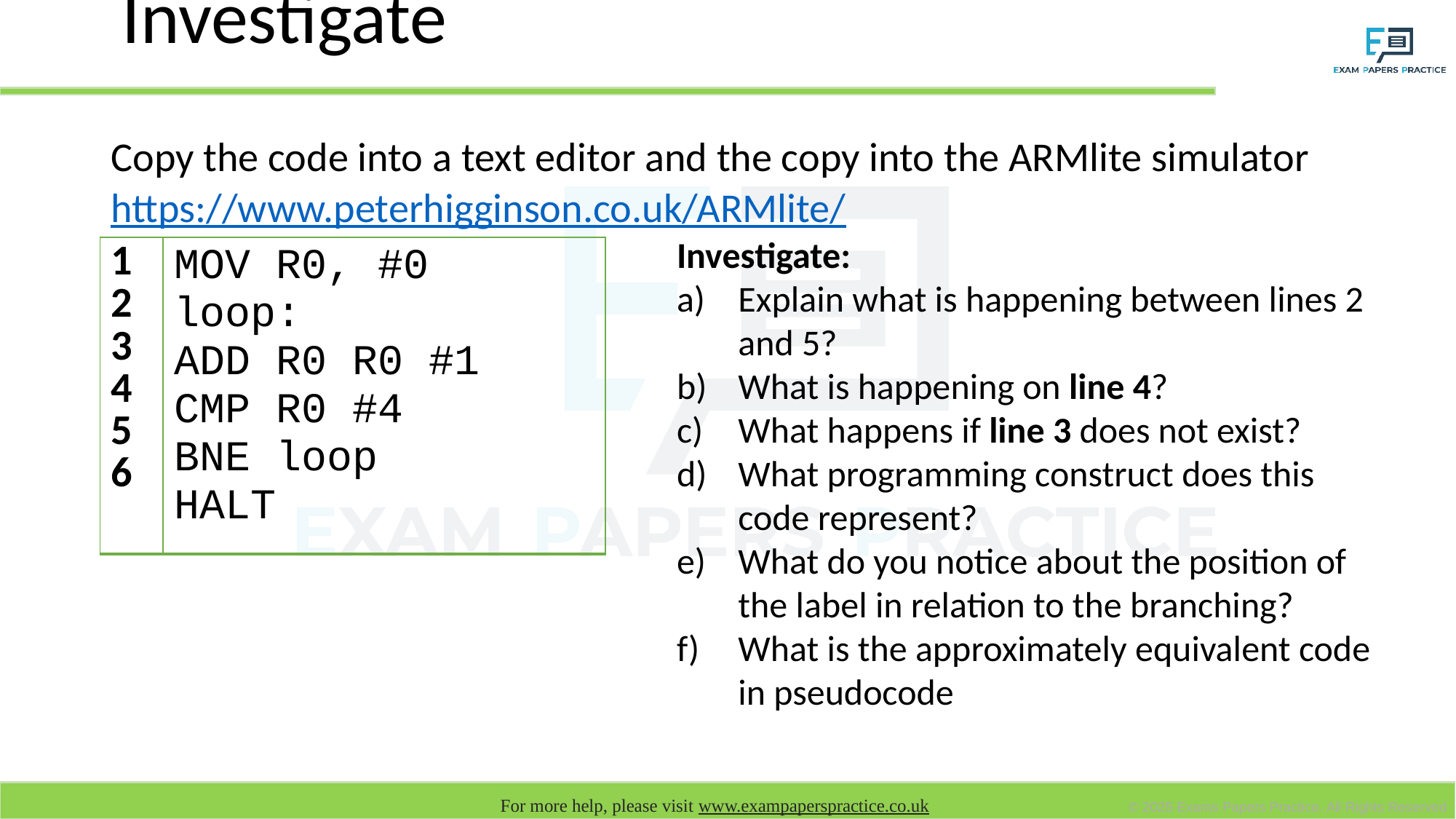

Investigate
# Copy the code into a text editor and the copy into the ARMlite simulator https://www.peterhigginson.co.uk/ARMlite/
Investigate:
Explain what is happening between lines 2 and 5?
What is happening on line 4?
What happens if line 3 does not exist?
What programming construct does this code represent?
What do you notice about the position of the label in relation to the branching?
What is the approximately equivalent code in pseudocode
| 1 2 3 4 5 6 | MOV R0, #0 loop: ADD R0 R0 #1 CMP R0 #4 BNE loop HALT |
| --- | --- |